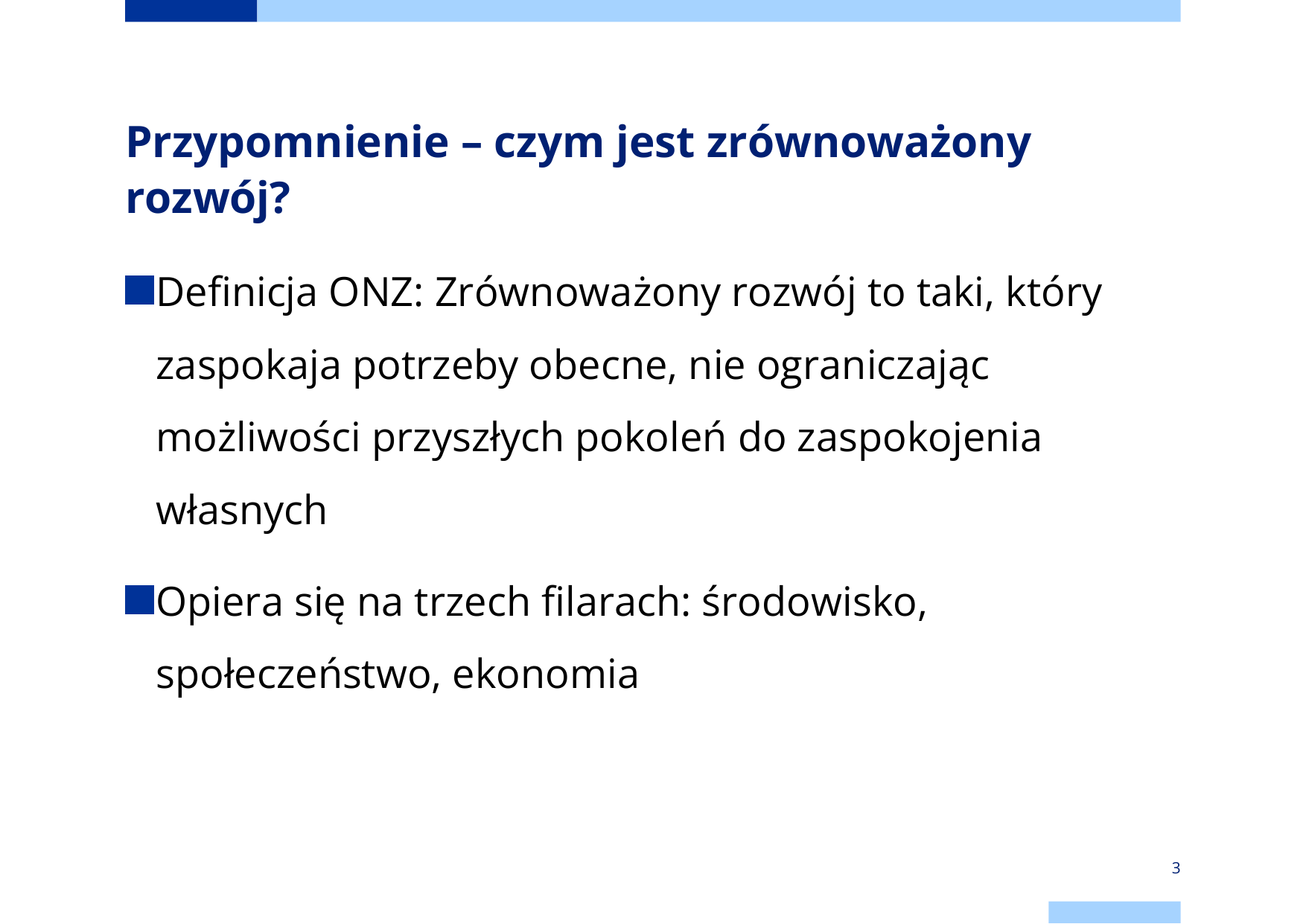

# Przypomnienie – czym jest zrównoważony rozwój?
Definicja ONZ: Zrównoważony rozwój to taki, który zaspokaja potrzeby obecne, nie ograniczając możliwości przyszłych pokoleń do zaspokojenia własnych
Opiera się na trzech filarach: środowisko, społeczeństwo, ekonomia
3